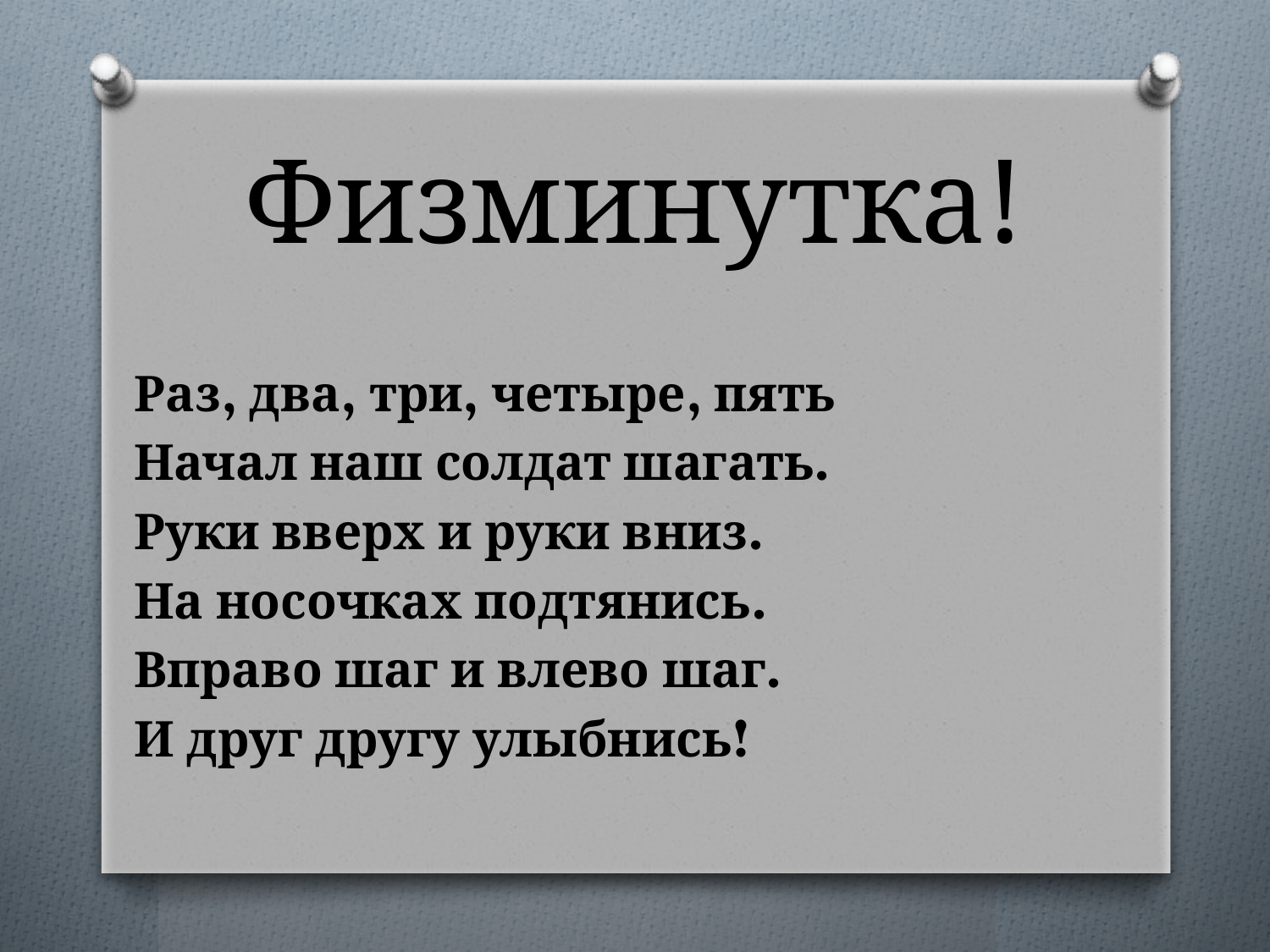

# Физминутка!

Раз, два, три, четыре, пять
Начал наш солдат шагать.
Руки вверх и руки вниз.
На носочках подтянись.
Вправо шаг и влево шаг.
И друг другу улыбнись!